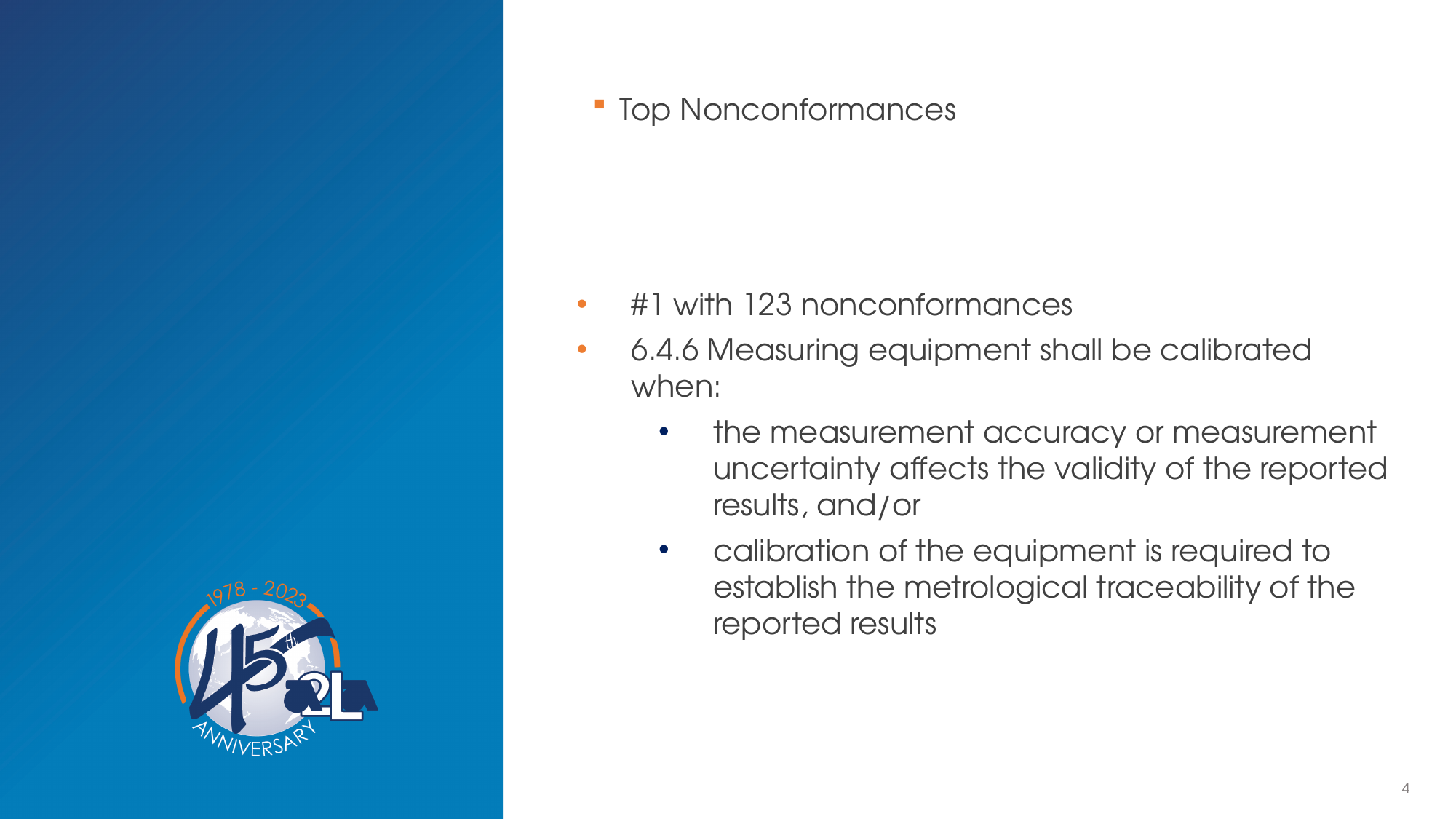

Top Nonconformances
#1 with 123 nonconformances
6.4.6 Measuring equipment shall be calibrated when:
the measurement accuracy or measurement uncertainty affects the validity of the reported results, and/or
calibration of the equipment is required to establish the metrological traceability of the reported results

4